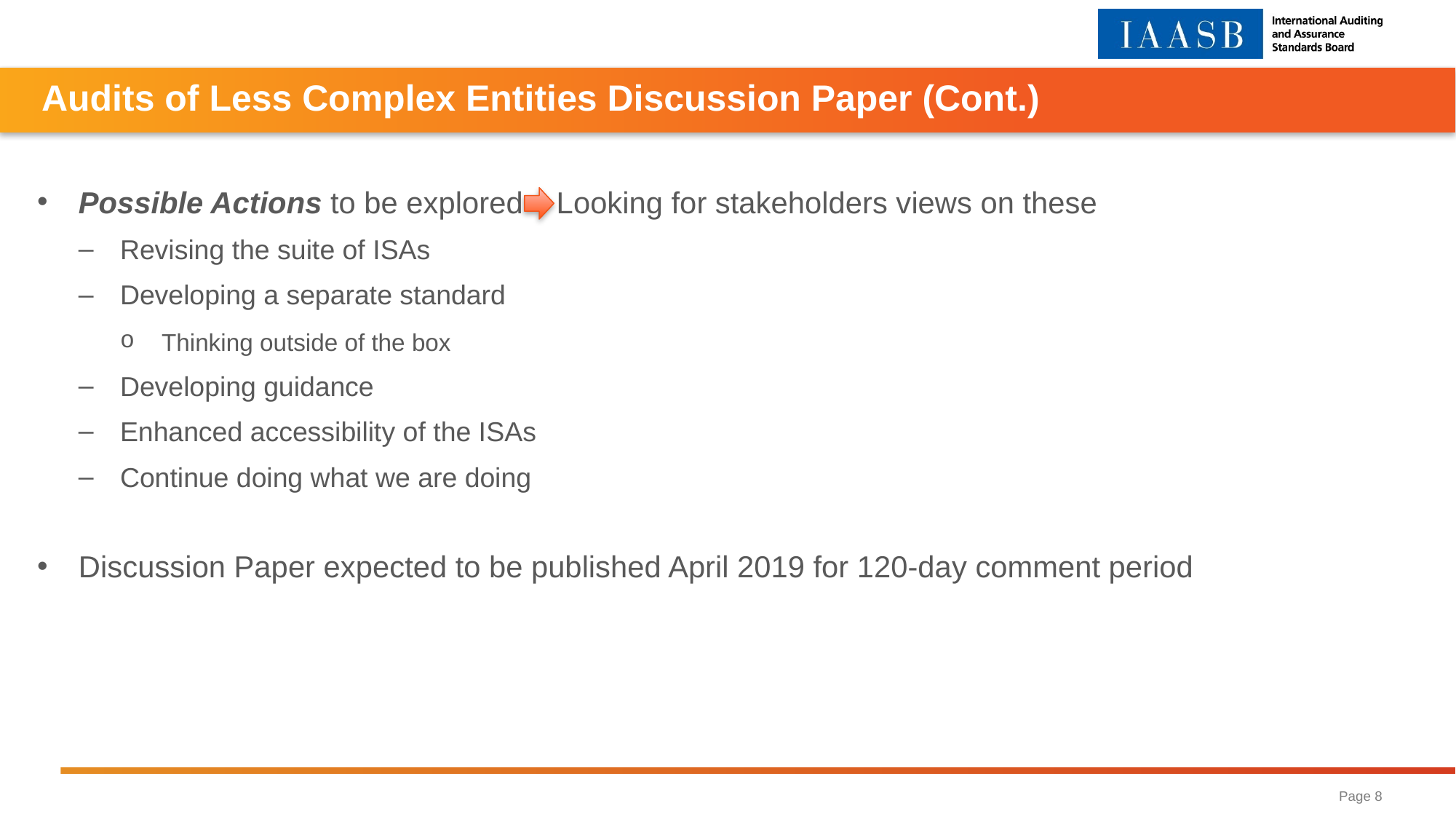

# Audits of Less Complex Entities Discussion Paper (Cont.)

Possible Actions to be explored    Looking for stakeholders views on these
Revising the suite of ISAs
Developing a separate standard
Thinking outside of the box
Developing guidance
Enhanced accessibility of the ISAs
Continue doing what we are doing

Discussion Paper expected to be published April 2019 for 120-day comment period

Page 8